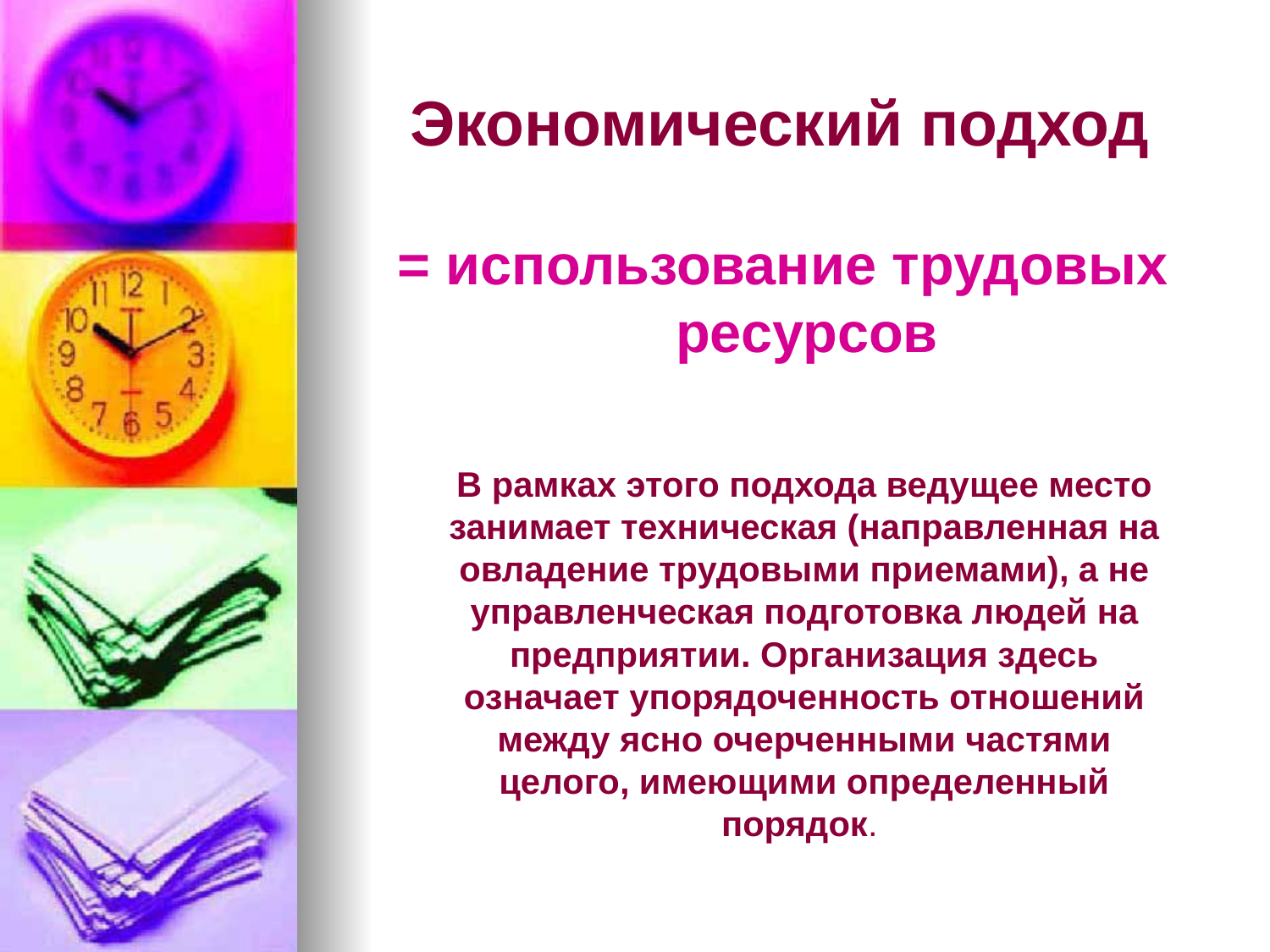

# Экономический подход
= использование трудовых ресурсов

В рамках этого подхода ведущее место занимает техническая (направленная на овладение трудовыми приемами), а не управленческая подготовка людей на предприятии. Организация здесь означает упорядоченность отношений между ясно очерченными частями целого, имеющими определенный порядок.